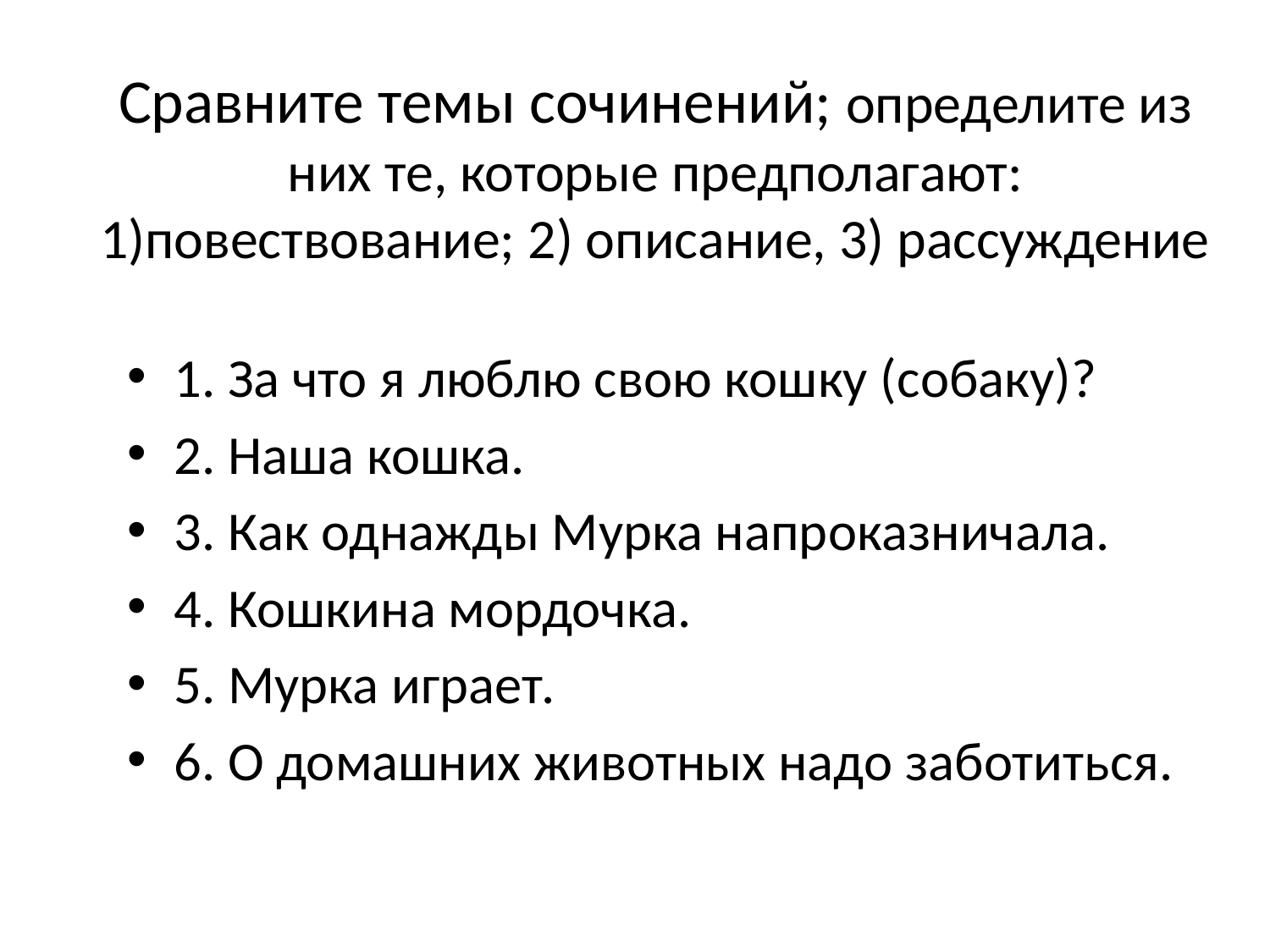

# Сравните темы сочинений; определите из них те, которые предполагают: 1)повествование; 2) описание, 3) рассуждение
1. За что я люблю свою кошку (собаку)?
2. Наша кошка.
3. Как однажды Мурка напроказничала.
4. Кошкина мордочка.
5. Мурка играет.
6. О домашних животных надо заботиться.